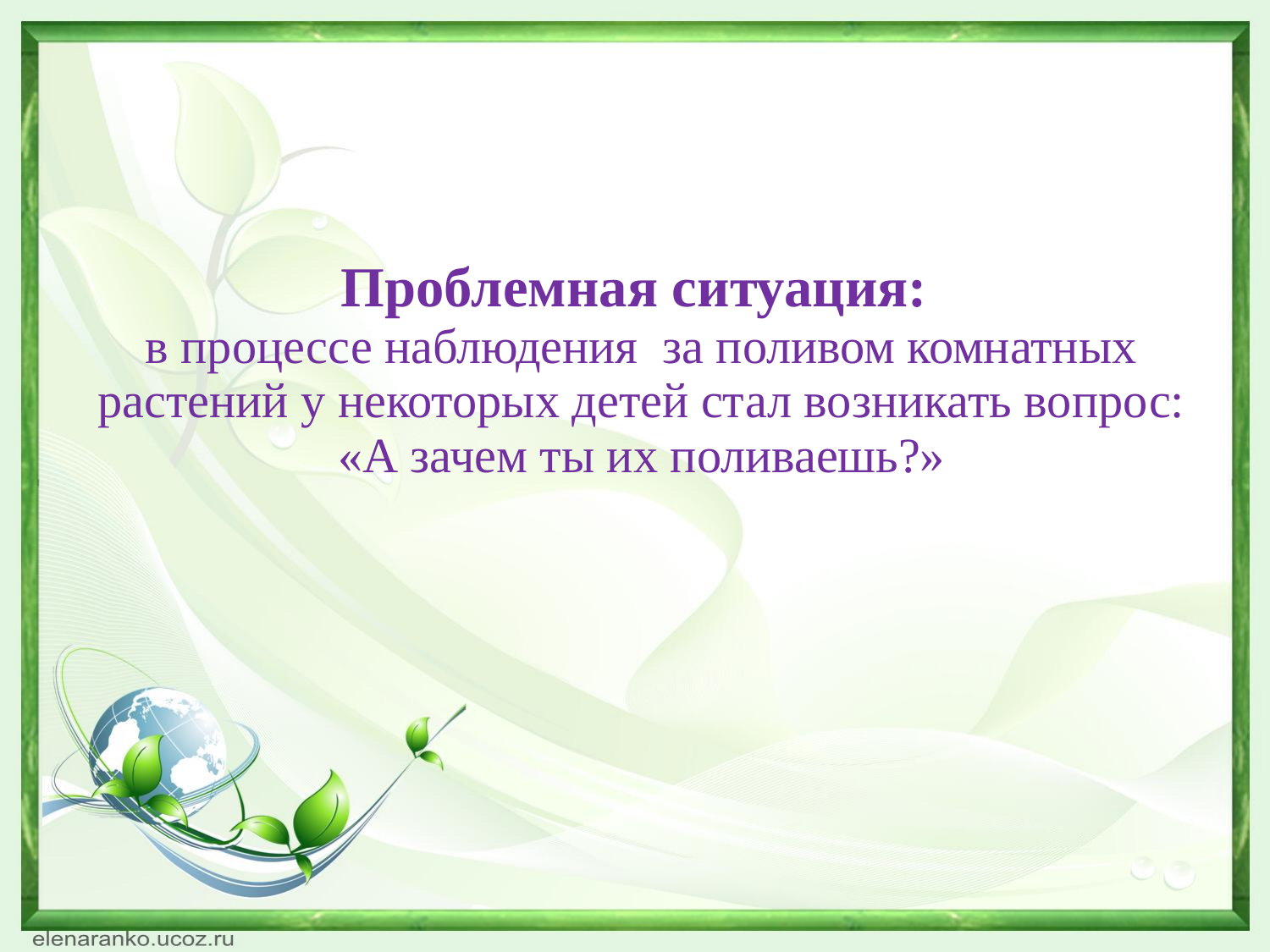

# Проблемная ситуация: в процессе наблюдения  за поливом комнатных растений у некоторых детей стал возникать вопрос: «А зачем ты их поливаешь?»